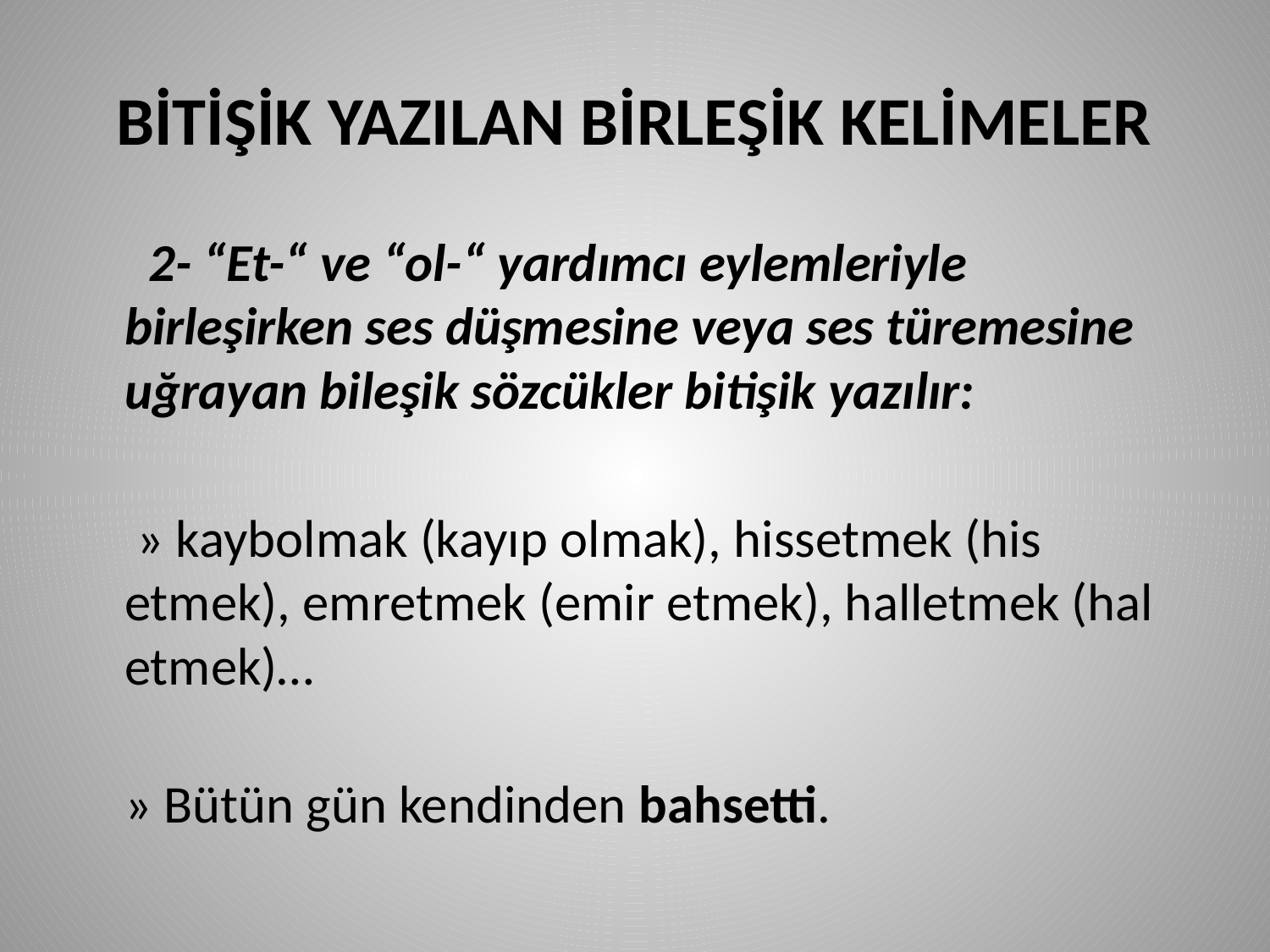

# BİTİŞİK YAZILAN BİRLEŞİK KELİMELER
      2- “Et-“ ve “ol-“ yardımcı eylemleriyle birleşirken ses düşmesine veya ses türemesine uğrayan bileşik sözcükler bitişik yazılır:

     » kaybolmak (kayıp olmak), hissetmek (his etmek), emretmek (emir etmek), halletmek (hal etmek)…
    » Bütün gün kendinden bahsetti.